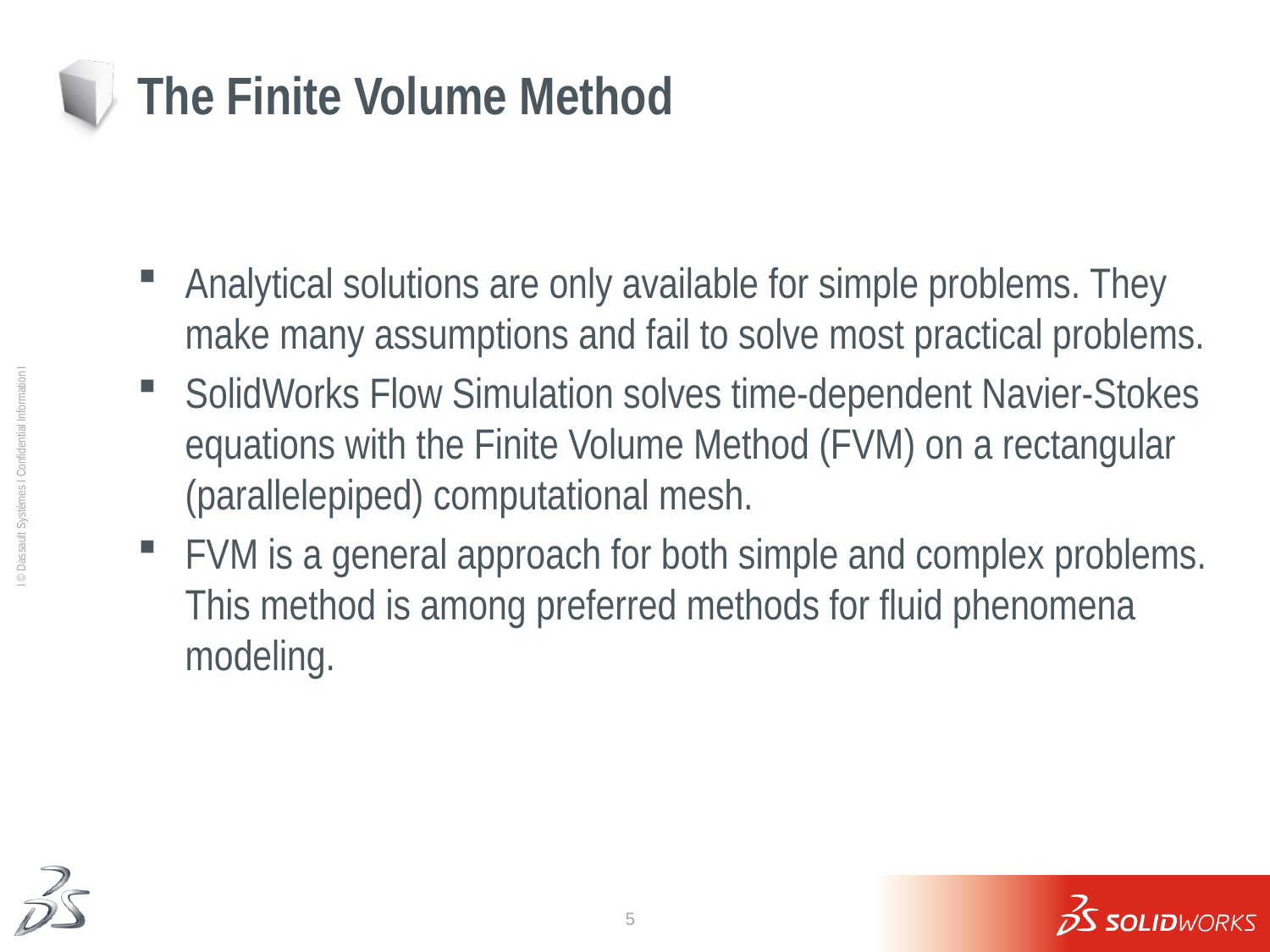

# The Finite Volume Method
Analytical solutions are only available for simple problems. They make many assumptions and fail to solve most practical problems.
SolidWorks Flow Simulation solves time-dependent Navier-Stokes equations with the Finite Volume Method (FVM) on a rectangular (parallelepiped) computational mesh.
FVM is a general approach for both simple and complex problems. This method is among preferred methods for fluid phenomena modeling.